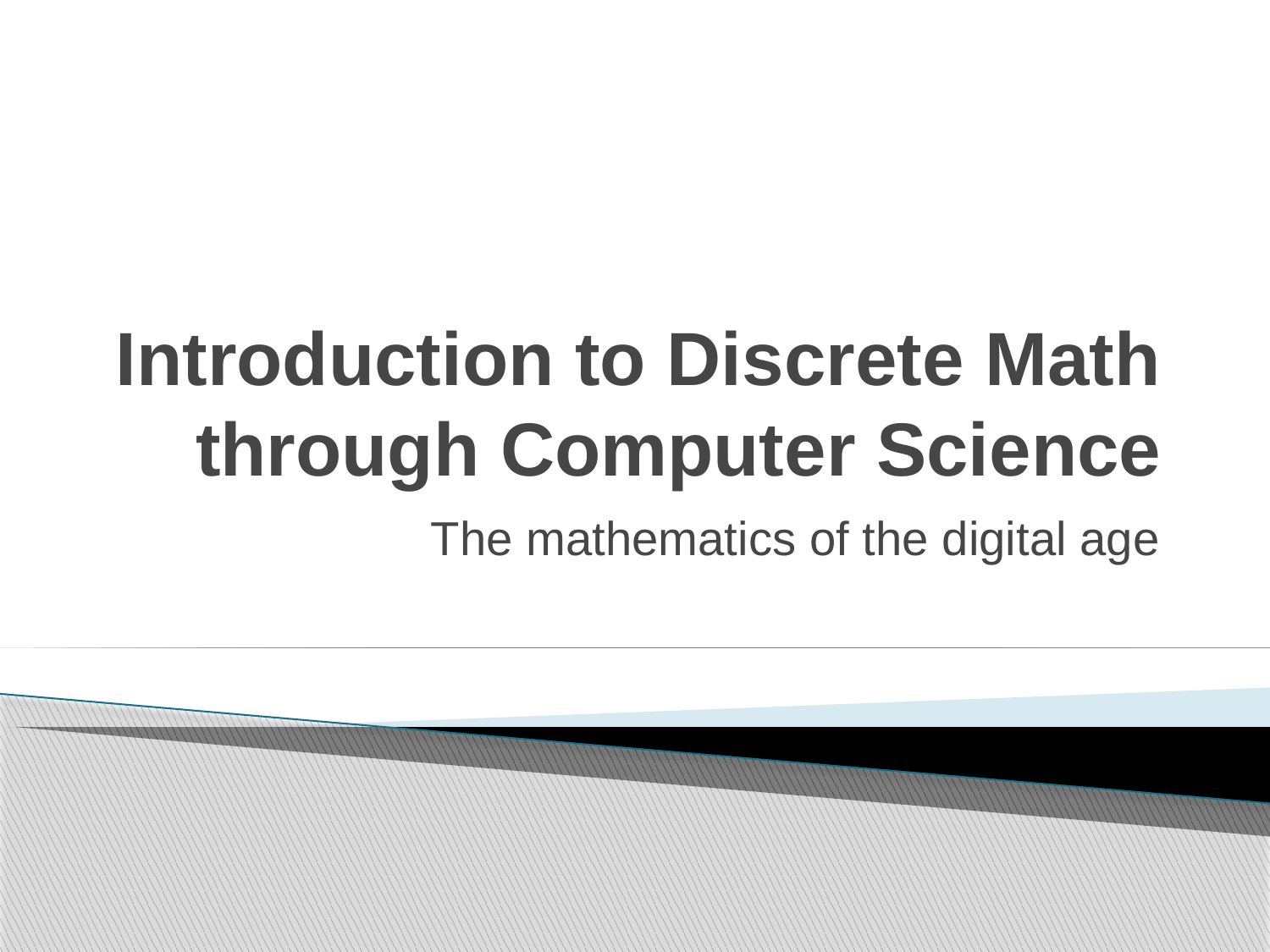

# Introduction to Discrete Math through Computer Science
The mathematics of the digital age